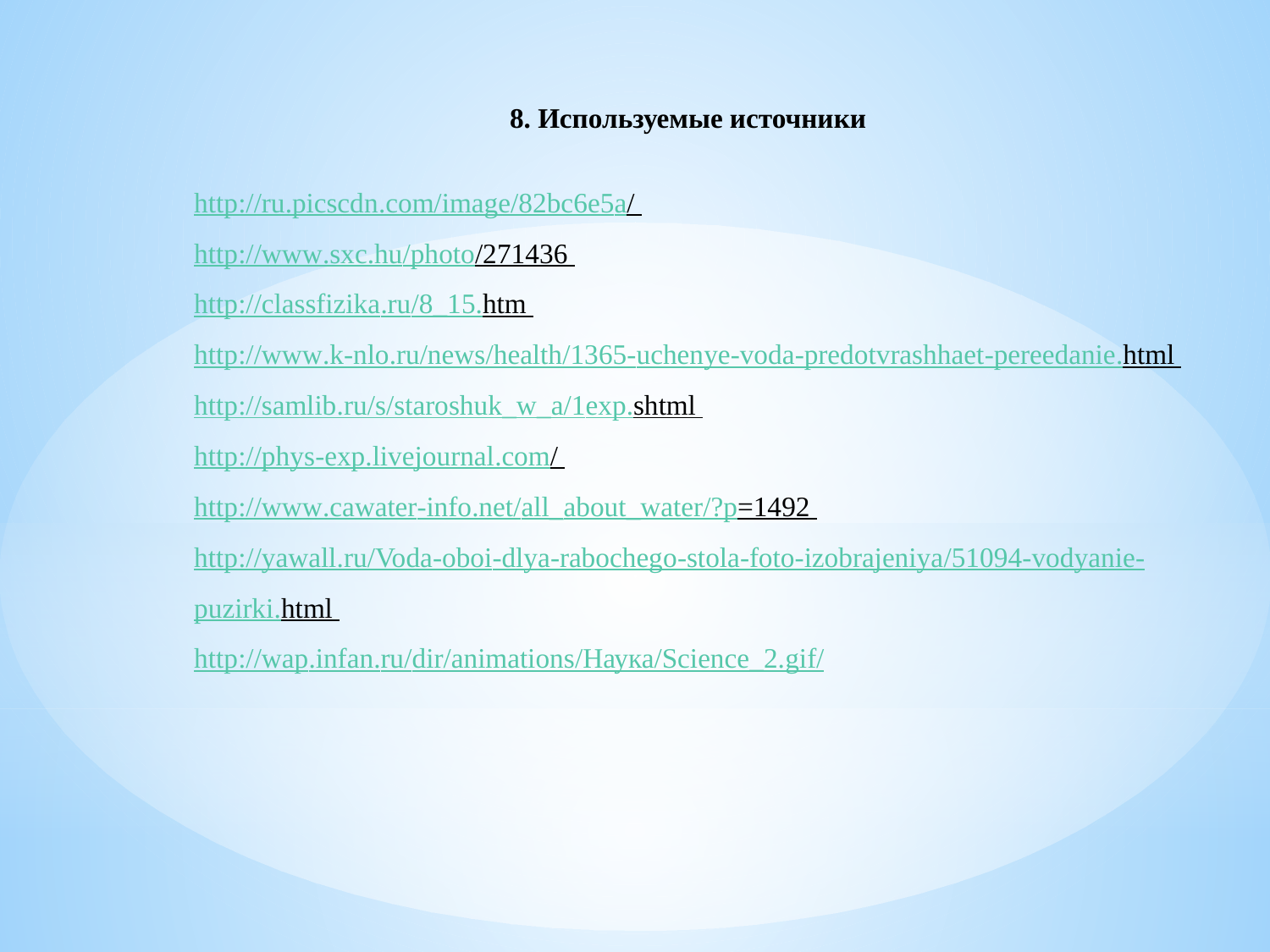

8. Используемые источники

http://ru.picscdn.com/image/82bc6e5a/
http://www.sxc.hu/photo/271436
http://classfizika.ru/8_15.htm
http://www.k-nlo.ru/news/health/1365-uchenye-voda-predotvrashhaet-pereedanie.html
http://samlib.ru/s/staroshuk_w_a/1exp.shtml
http://phys-exp.livejournal.com/
http://www.cawater-info.net/all_about_water/?p=1492
http://yawall.ru/Voda-oboi-dlya-rabochego-stola-foto-izobrajeniya/51094-vodyanie-puzirki.html
http://wap.infan.ru/dir/animations/Наука/Science_2.gif/